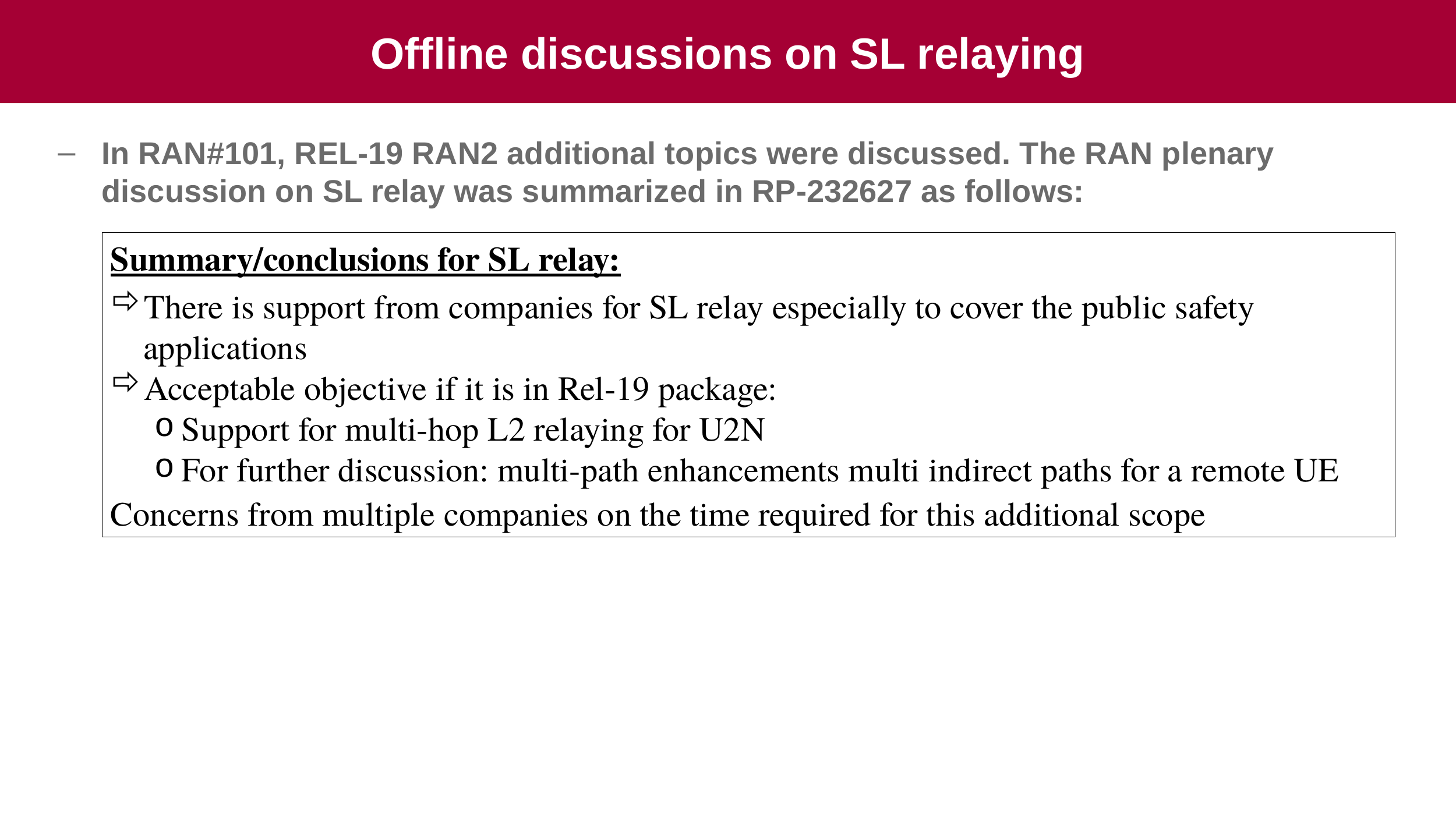

# Offline discussions on SL relaying
In RAN#101, REL-19 RAN2 additional topics were discussed. The RAN plenary discussion on SL relay was summarized in RP-232627 as follows:

Summary/conclusions for SL relay:
There is support from companies for SL relay especially to cover the public safety applications
Acceptable objective if it is in Rel-19 package:
Support for multi-hop L2 relaying for U2N
For further discussion: multi-path enhancements multi indirect paths for a remote UE
Concerns from multiple companies on the time required for this additional scope